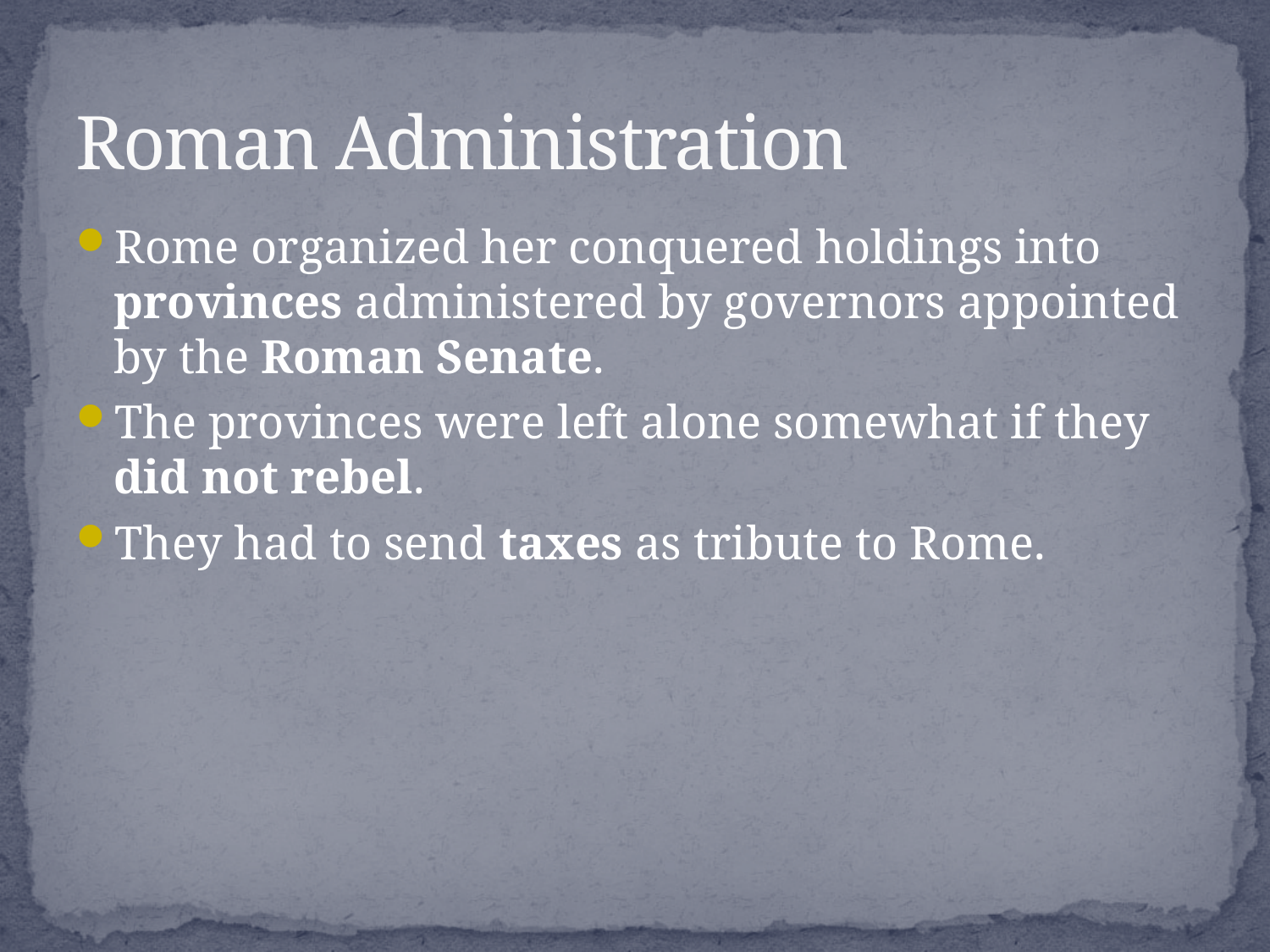

# Roman Administration
Rome organized her conquered holdings into provinces administered by governors appointed by the Roman Senate.
The provinces were left alone somewhat if they did not rebel.
They had to send taxes as tribute to Rome.